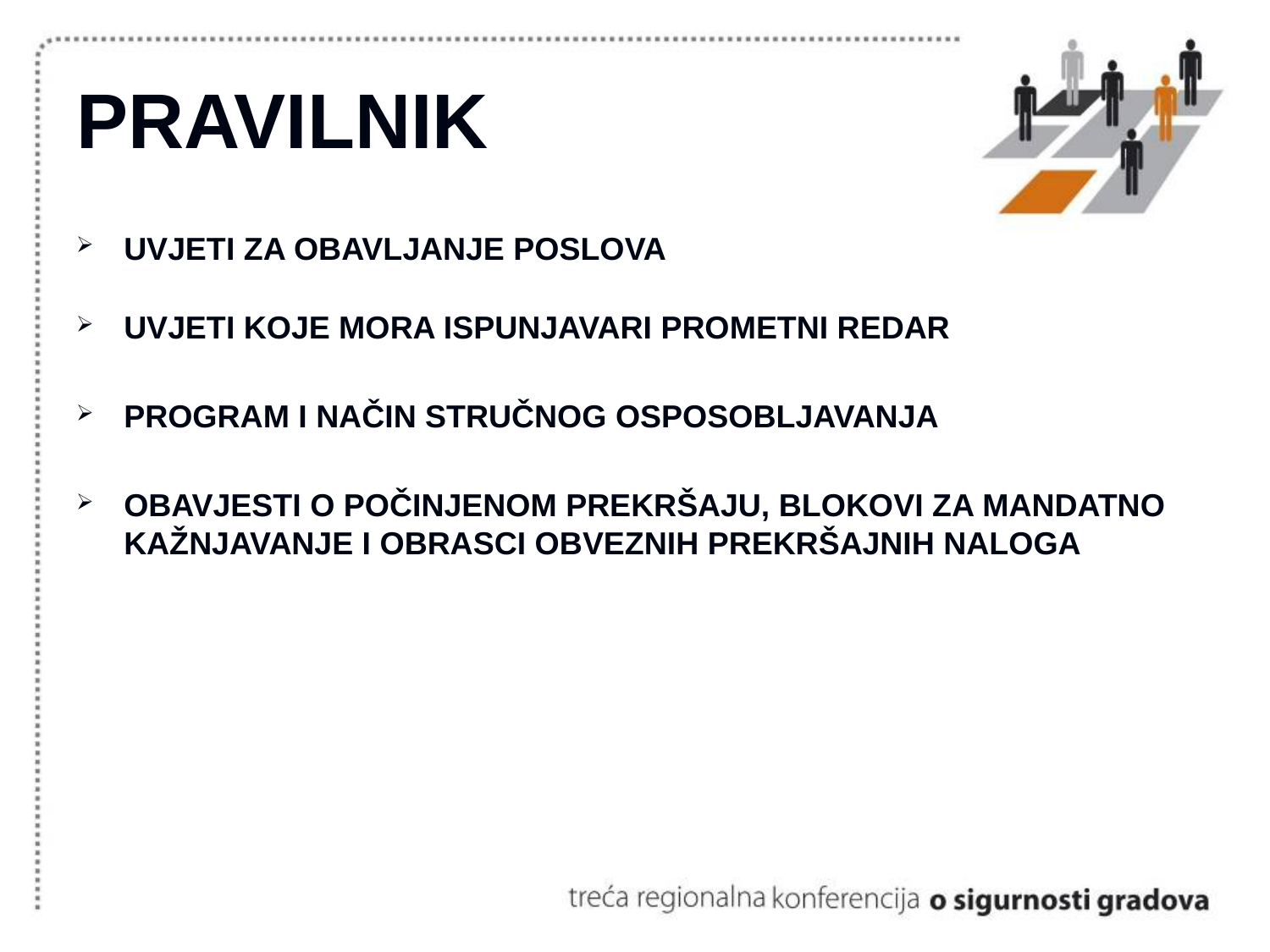

# PRAVILNIK
UVJETI ZA OBAVLJANJE POSLOVA

UVJETI KOJE MORA ISPUNJAVARI PROMETNI REDAR

PROGRAM I NAČIN STRUČNOG OSPOSOBLJAVANJA

OBAVJESTI O POČINJENOM PREKRŠAJU, BLOKOVI ZA MANDATNO KAŽNJAVANJE I OBRASCI OBVEZNIH PREKRŠAJNIH NALOGA